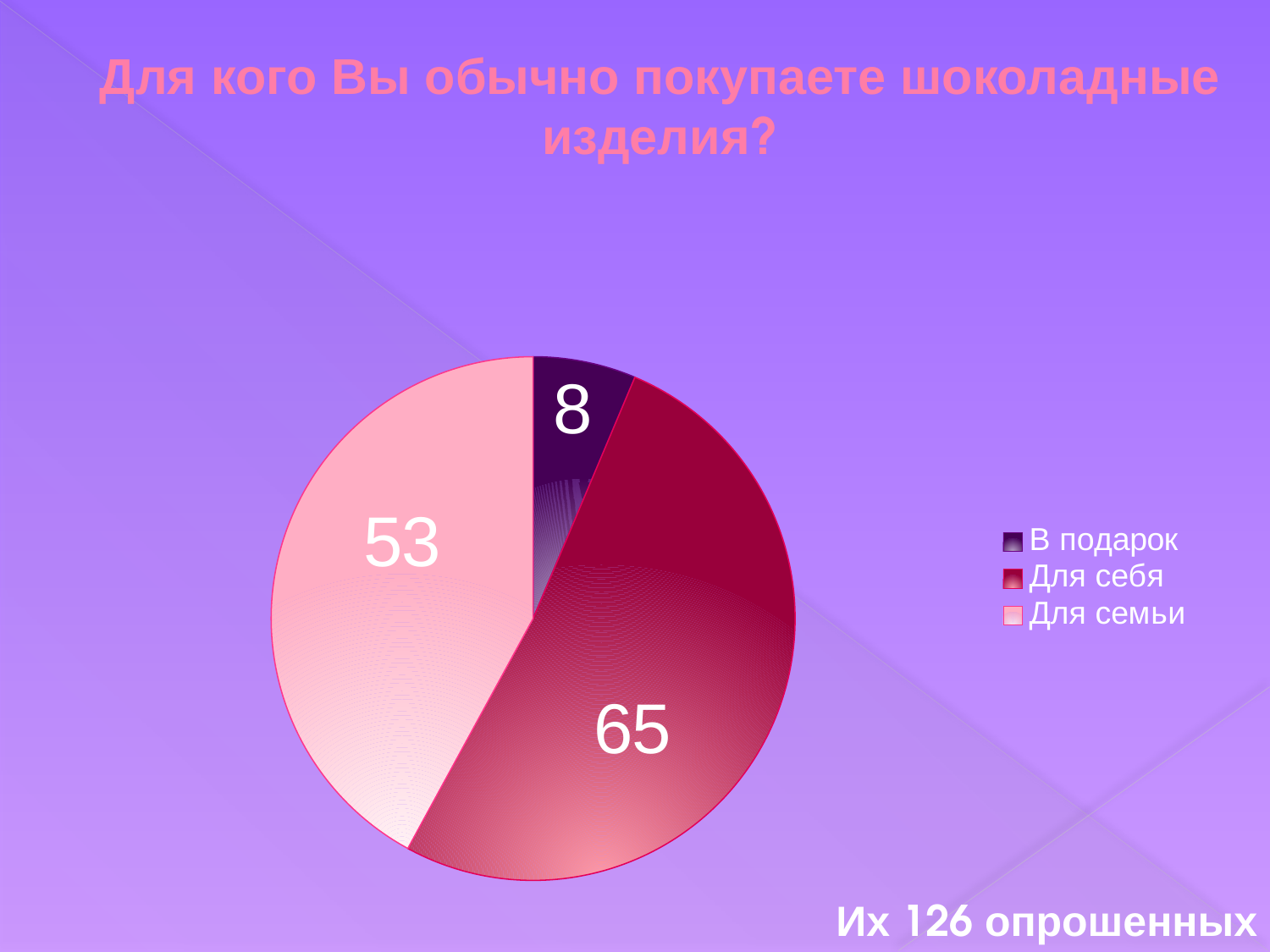

# Для кого Вы обычно покупаете шоколадные изделия?

### Chart

| Category | Столбец1 |
|---|---|
| В подарок | 8.0 |
| Для себя | 65.0 |
| Для семьи | 53.0 |
Их 126 опрошенных